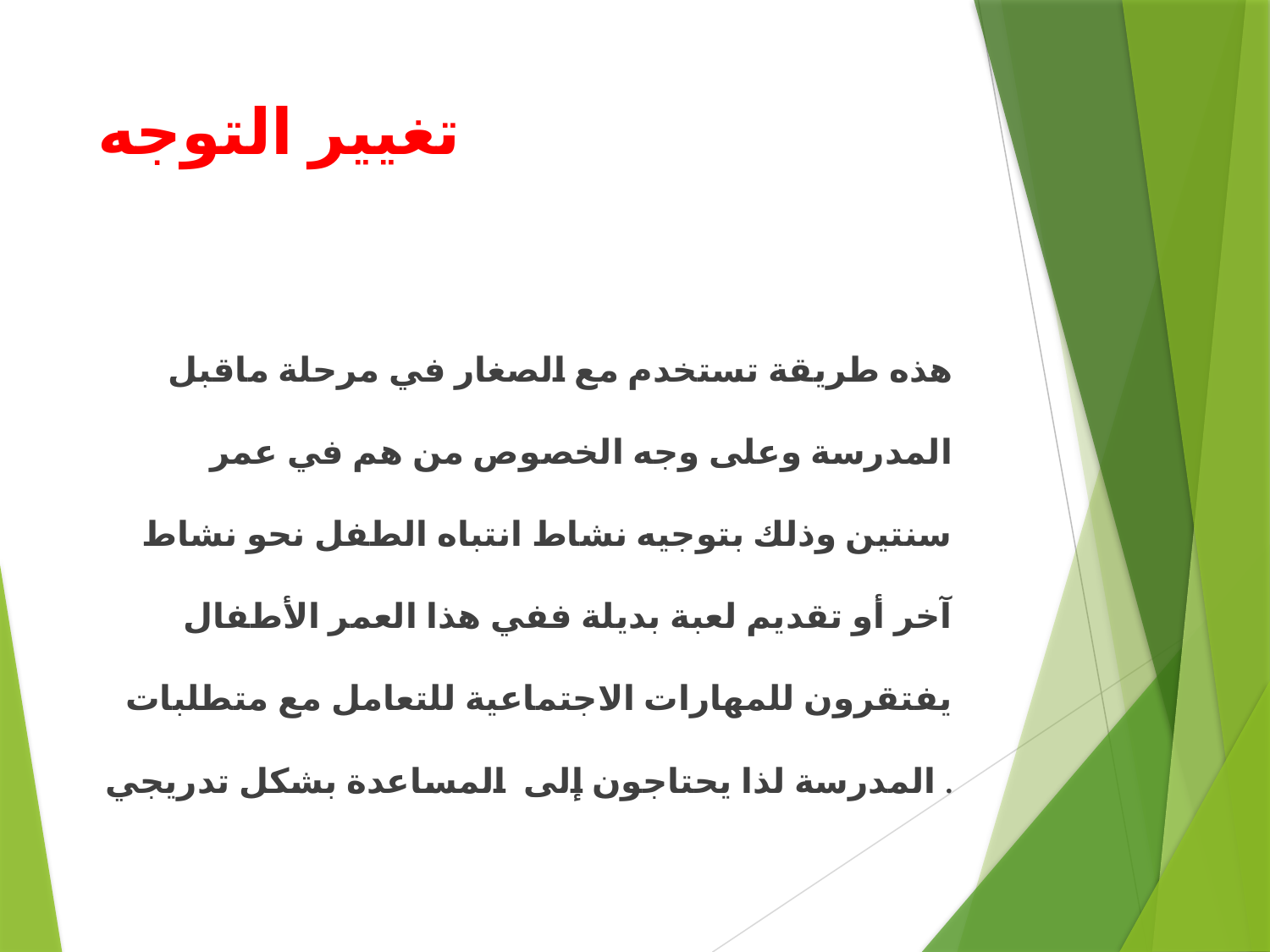

# تغيير التوجه
هذه طريقة تستخدم مع الصغار في مرحلة ماقبل المدرسة وعلى وجه الخصوص من هم في عمر سنتين وذلك بتوجيه نشاط انتباه الطفل نحو نشاط آخر أو تقديم لعبة بديلة ففي هذا العمر الأطفال يفتقرون للمهارات الاجتماعية للتعامل مع متطلبات المدرسة لذا يحتاجون إلى  المساعدة بشكل تدريجي .